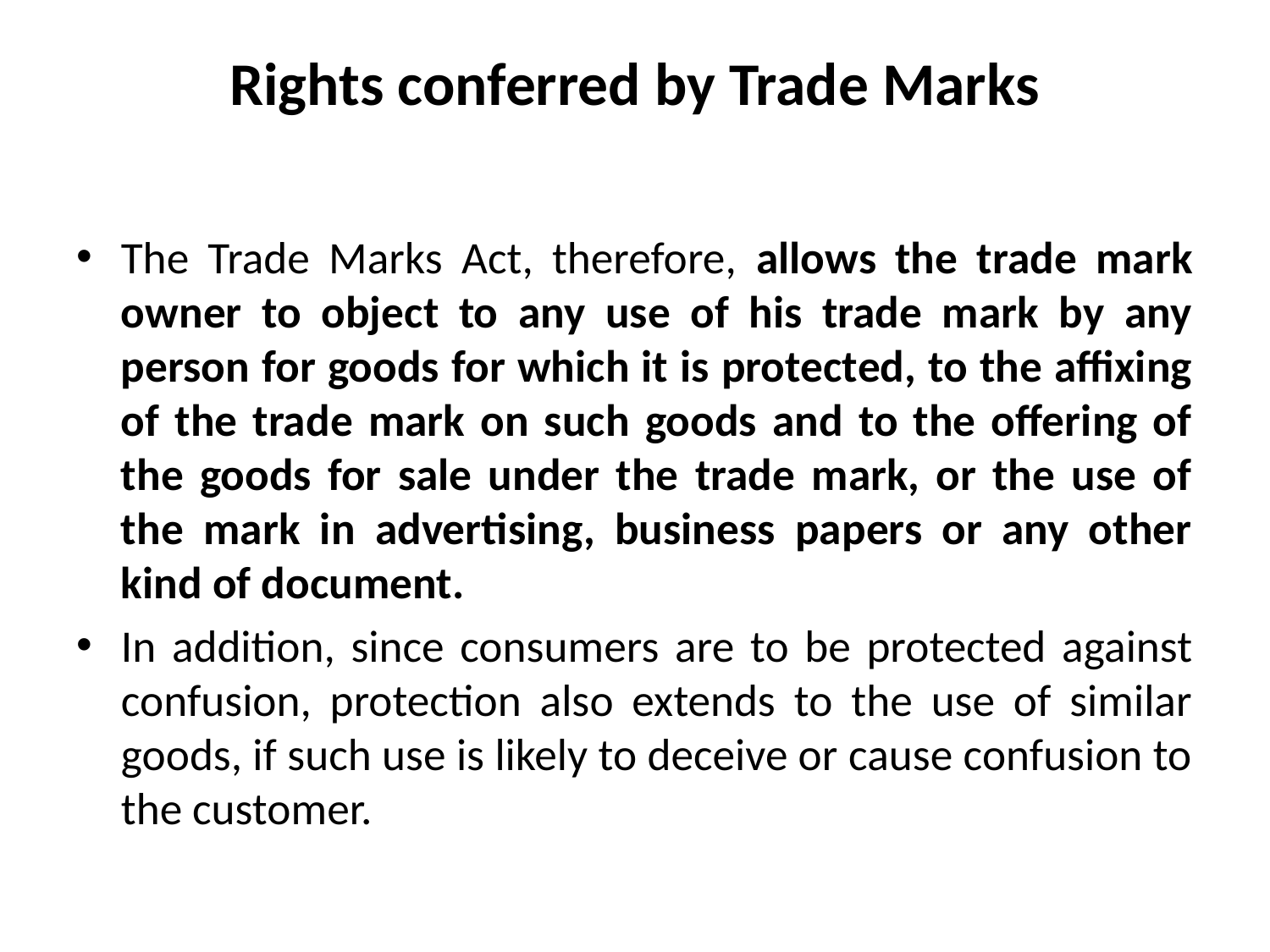

# Rights conferred by Trade Marks
The Trade Marks Act, therefore, allows the trade mark owner to object to any use of his trade mark by any person for goods for which it is protected, to the affixing of the trade mark on such goods and to the offering of the goods for sale under the trade mark, or the use of the mark in advertising, business papers or any other kind of document.
In addition, since consumers are to be protected against confusion, protection also extends to the use of similar goods, if such use is likely to deceive or cause confusion to the customer.